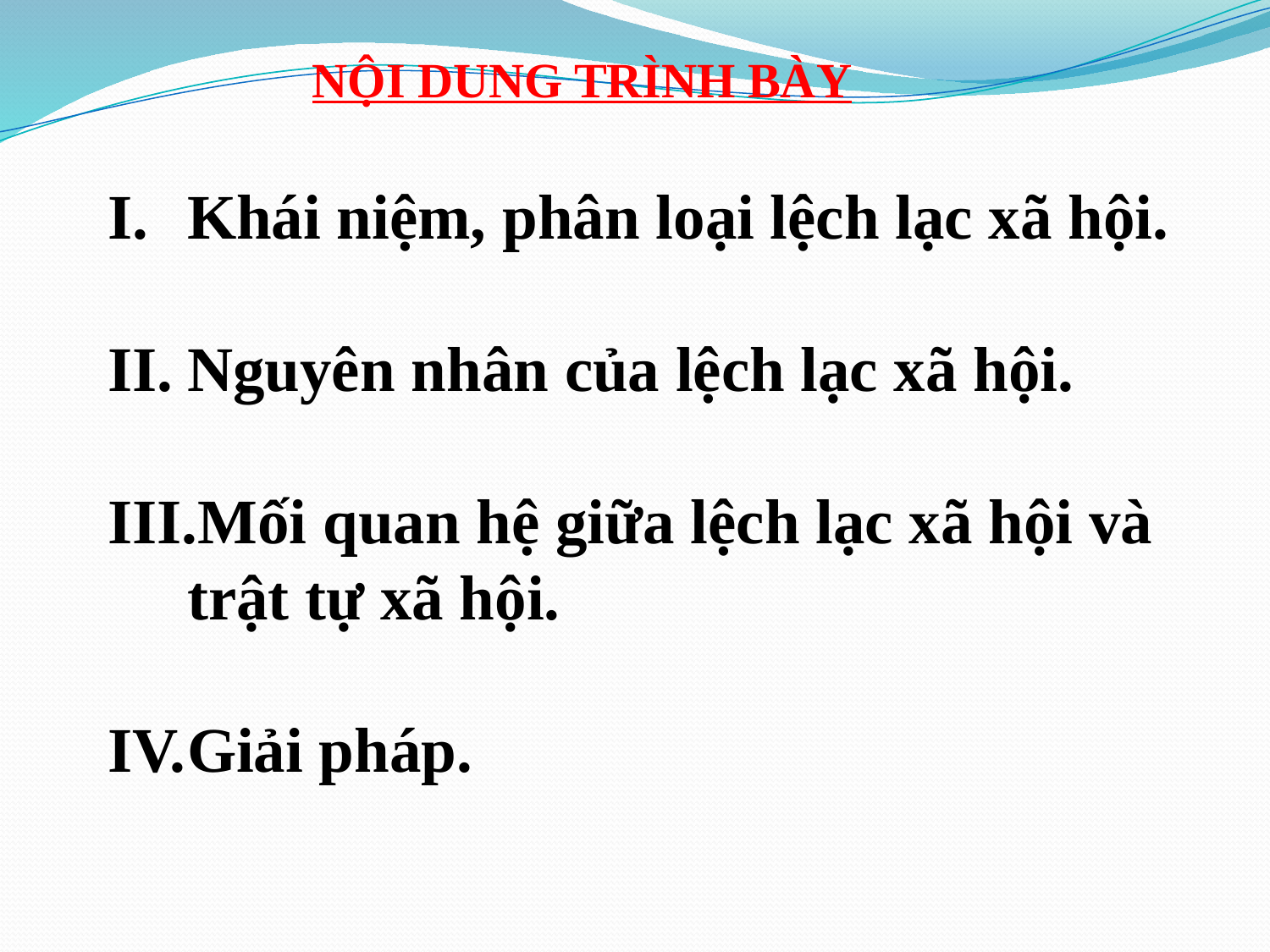

NỘI DUNG TRÌNH BÀY
Khái niệm, phân loại lệch lạc xã hội.

Nguyên nhân của lệch lạc xã hội.

Mối quan hệ giữa lệch lạc xã hội và trật tự xã hội.

Giải pháp.